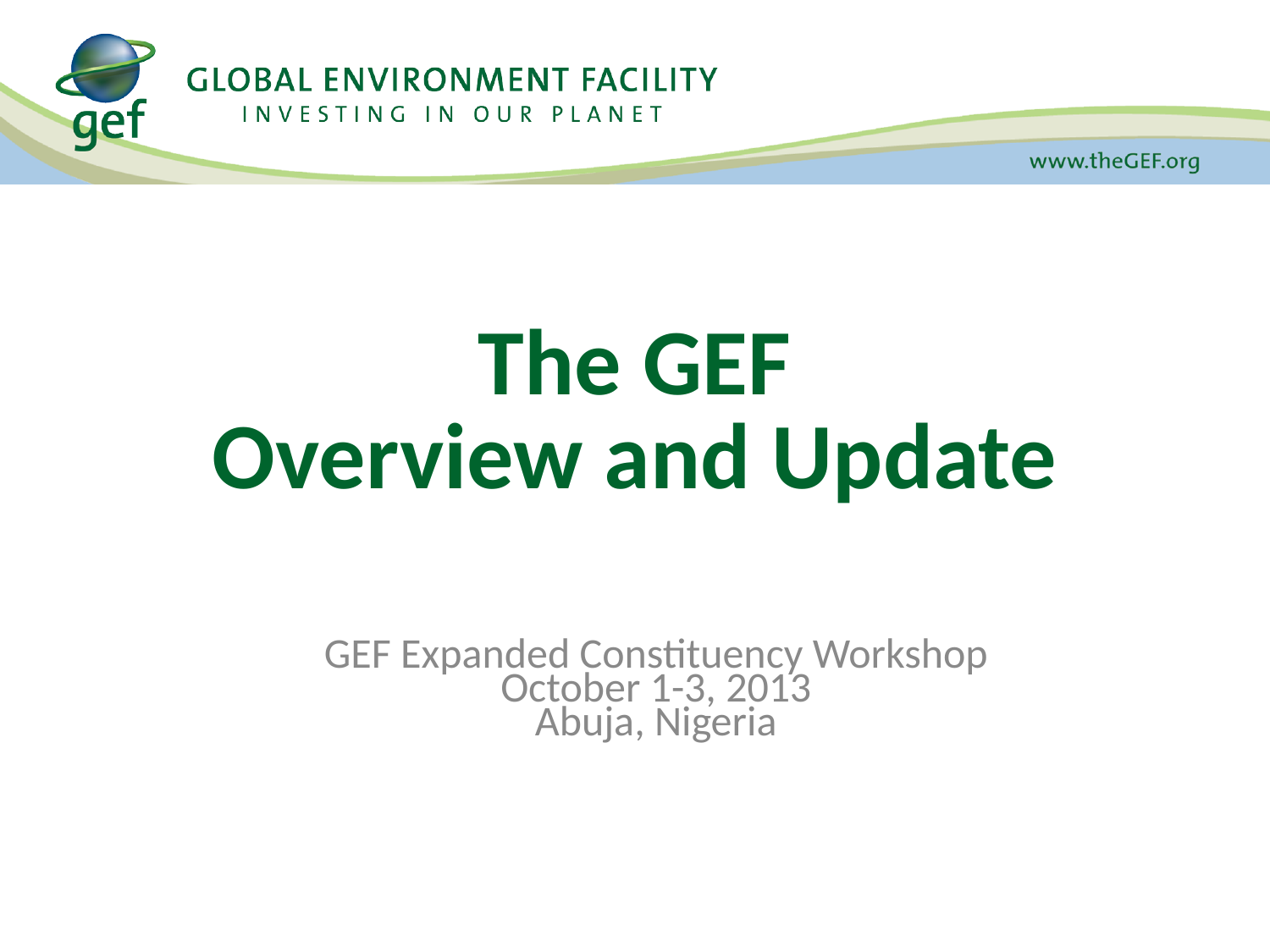

# The GEF Overview and Update
GEF Expanded Constituency Workshop
October 1-3, 2013
Abuja, Nigeria